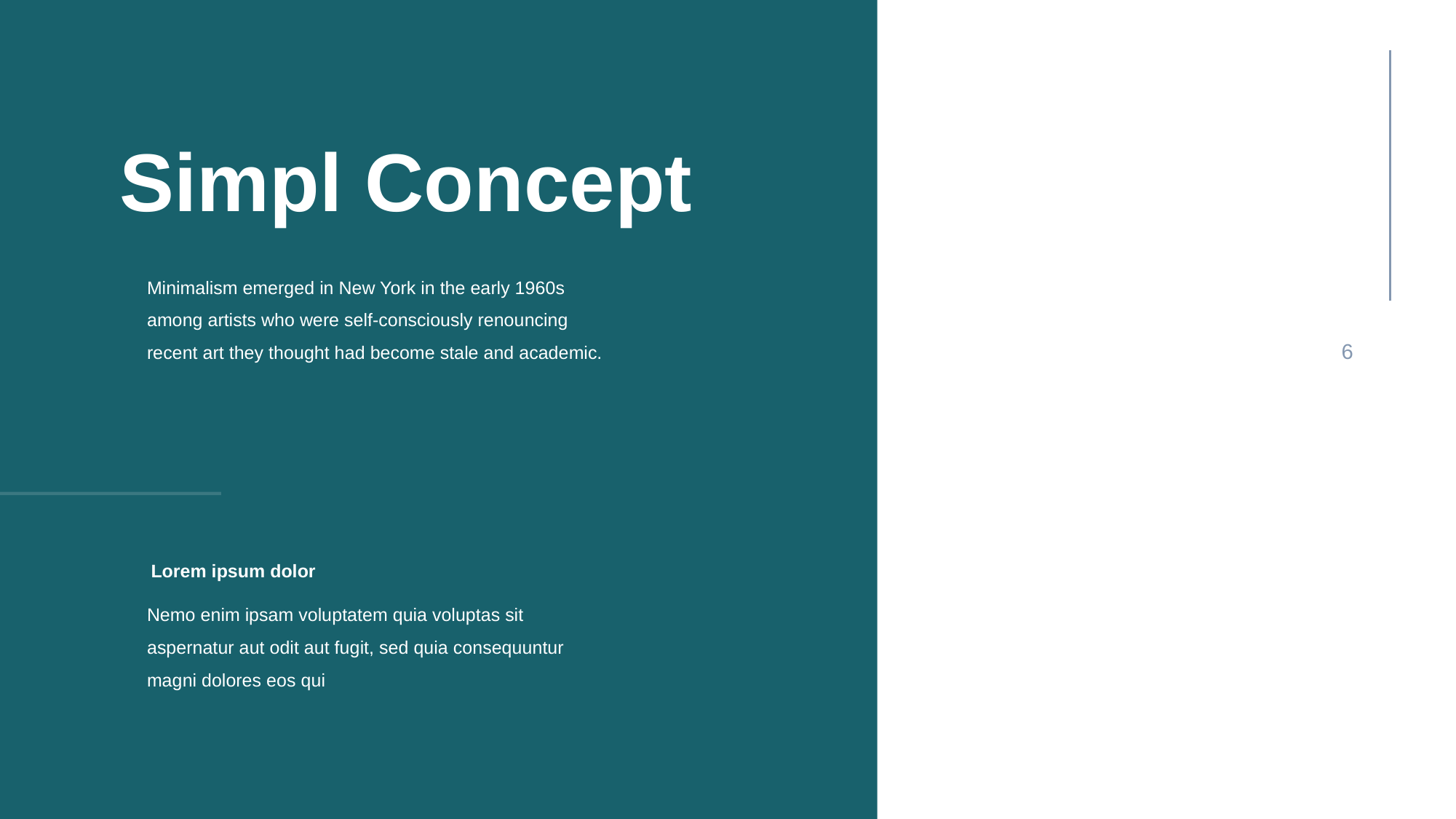

Simpl Concept
Minimalism emerged in New York in the early 1960s among artists who were self-consciously renouncing recent art they thought had become stale and academic.

6
Lorem ipsum dolor
Nemo enim ipsam voluptatem quia voluptas sit aspernatur aut odit aut fugit, sed quia consequuntur magni dolores eos qui